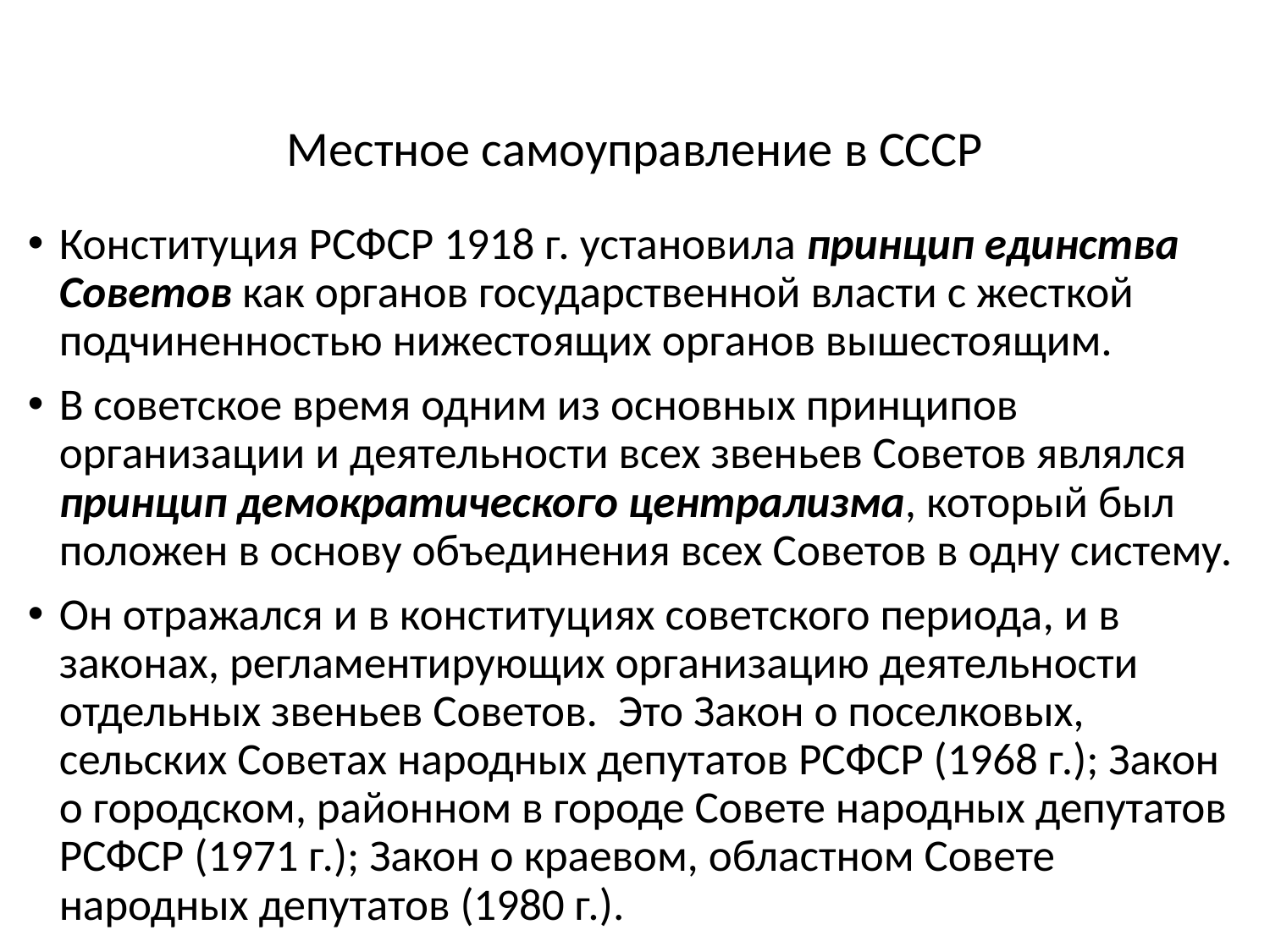

# Местное самоуправление в СССР
Конституция РСФСР 1918 г. установила принцип единства Советов как органов государственной власти с жесткой подчиненностью нижестоящих органов вышестоящим.
В советское время одним из основных принципов организации и деятельности всех звеньев Советов являлся принцип демократического централизма, который был положен в основу объединения всех Советов в одну систему.
Он отражался и в конституциях советского периода, и в законах, регламентирующих организацию деятельности отдельных звеньев Советов.  Это Закон о поселковых, сельских Советах народных депутатов РСФСР (1968 г.); Закон о городском, районном в городе Совете народных депутатов РСФСР (1971 г.); Закон о краевом, областном Совете народных депутатов (1980 г.).